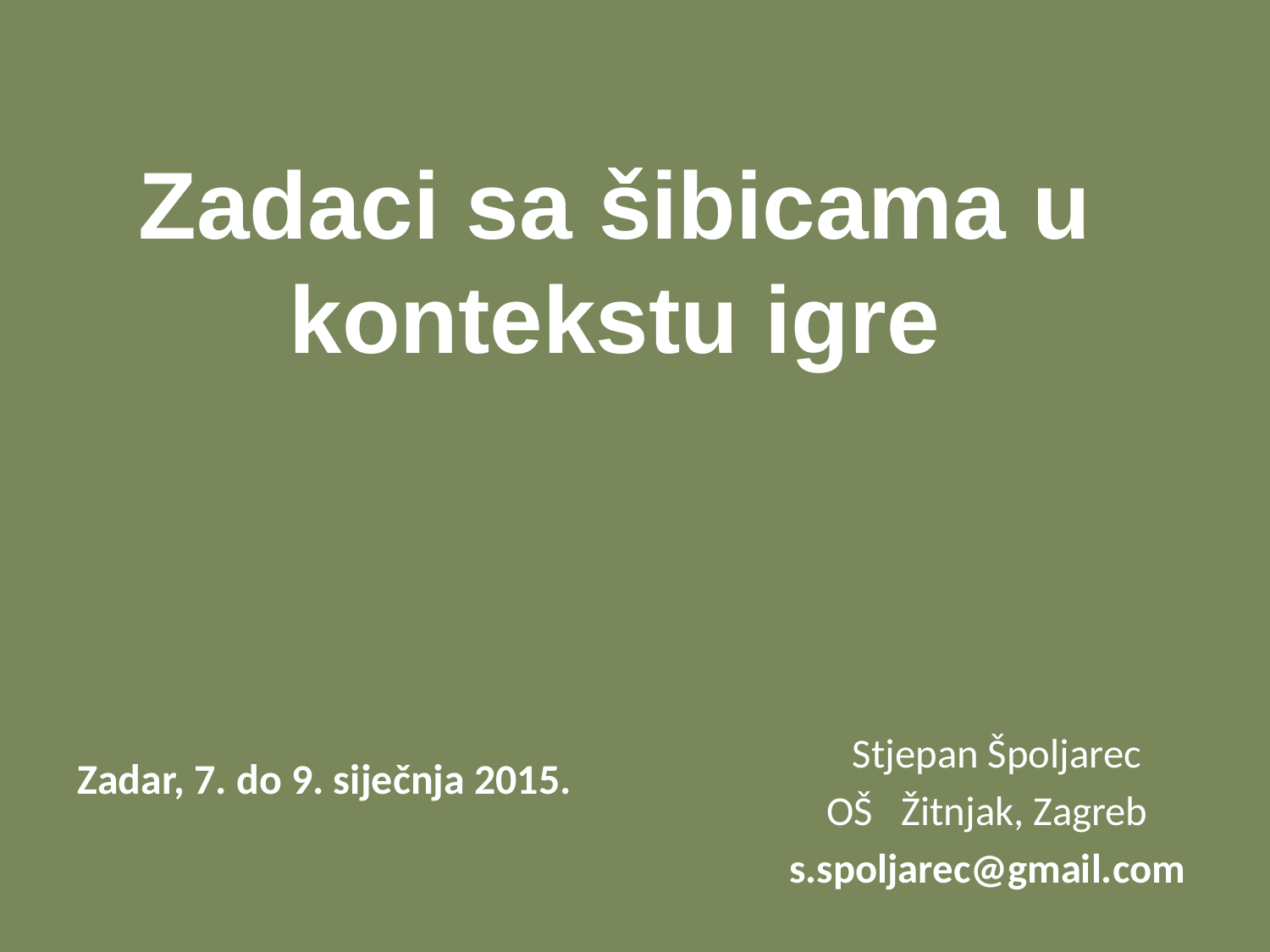

# Zadaci sa šibicama u kontekstu igre
  Stjepan Špoljarec
OŠ   Žitnjak, Zagreb
s.spoljarec@gmail.com

Zadar, 7. do 9. siječnja 2015.